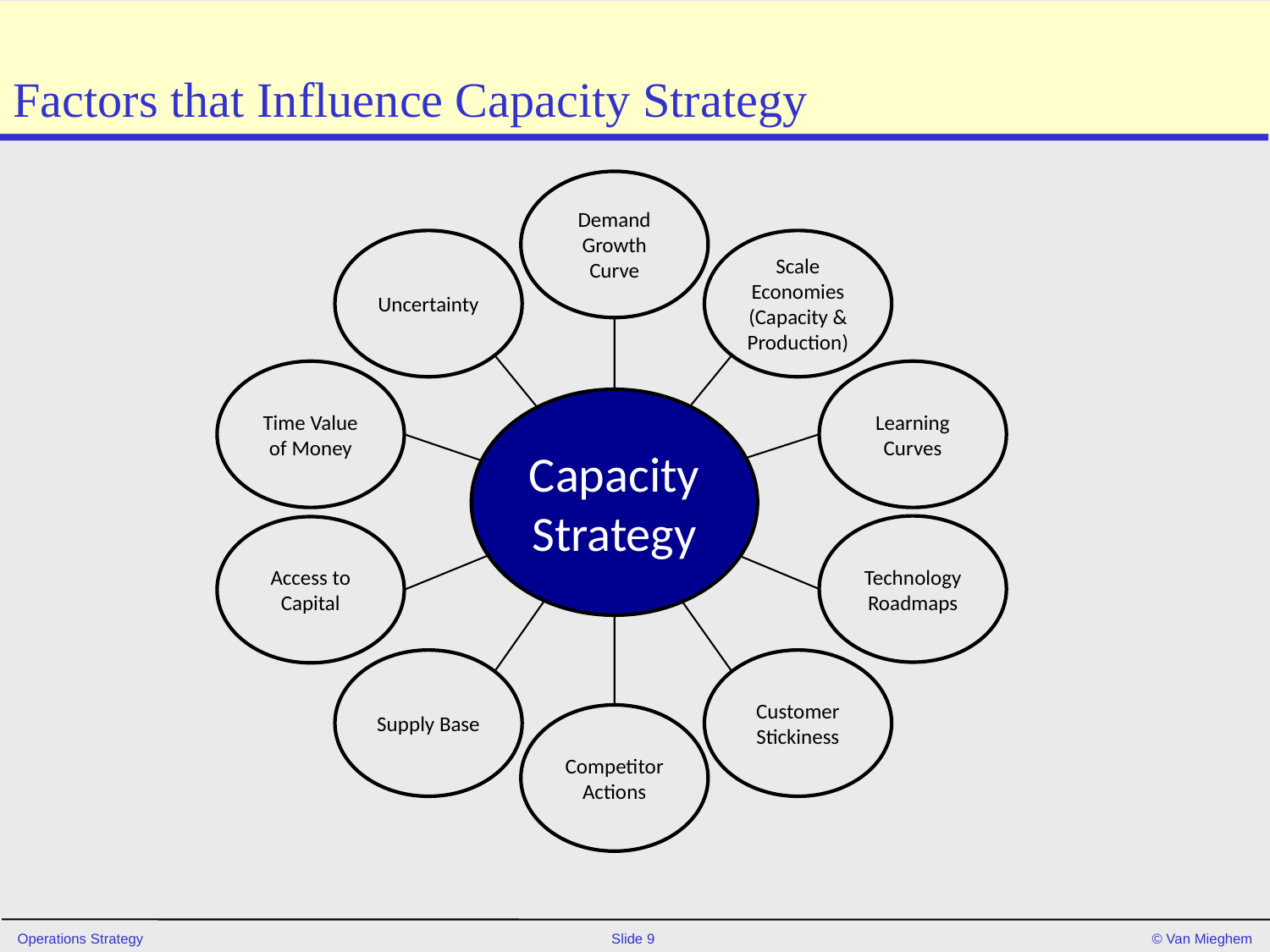

# Factors that Influence Capacity Strategy
Demand Growth Curve
Uncertainty
Scale Economies (Capacity & Production)
Time Value of Money
Learning Curves
Capacity Strategy

Technology Roadmaps
Access to Capital
Supply Base
Customer Stickiness
Competitor Actions